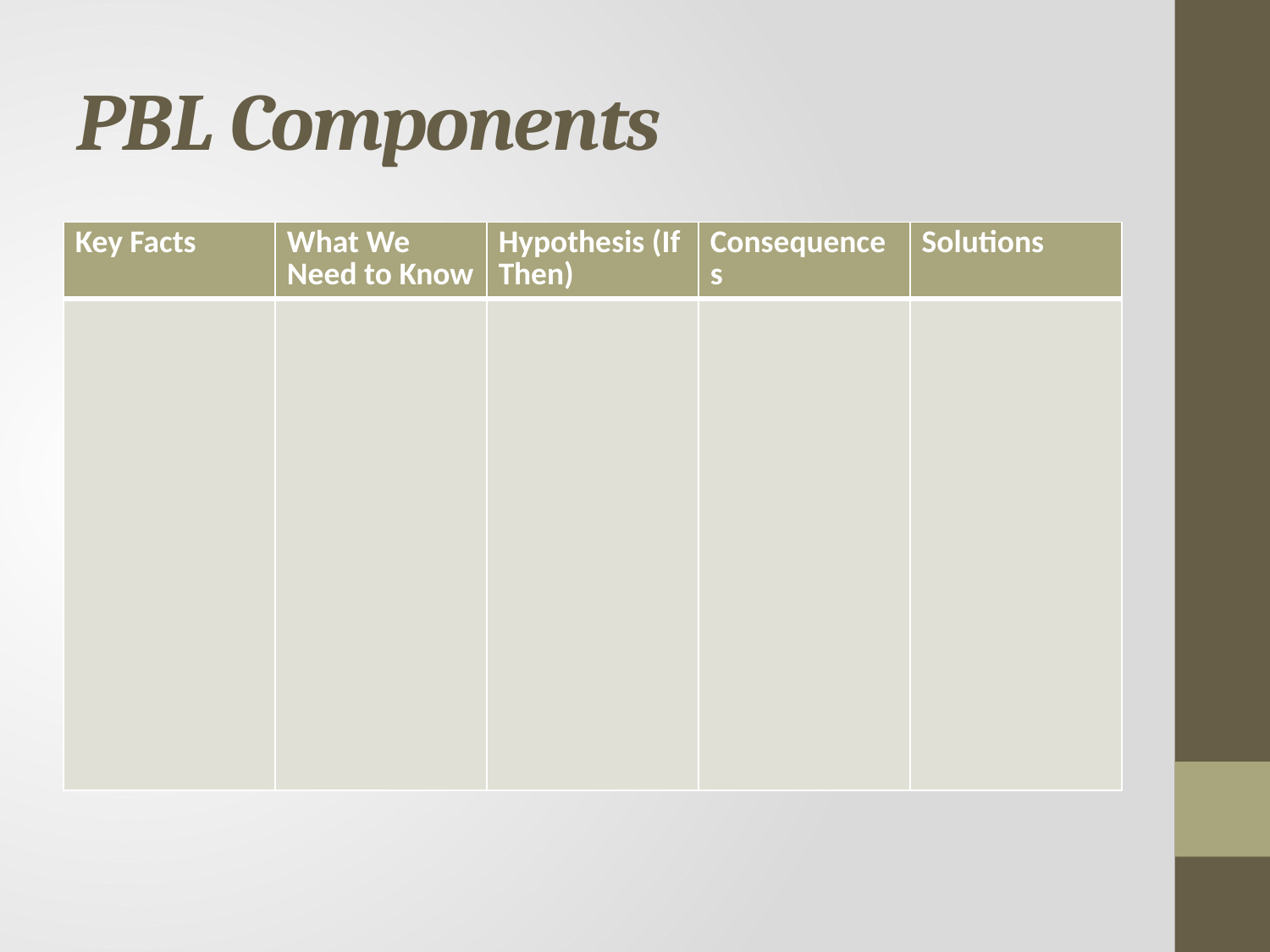

# PBL Components
| Key Facts | What We Need to Know | Hypothesis (If Then) | Consequences | Solutions |
| --- | --- | --- | --- | --- |
|  |  |  |  |  |